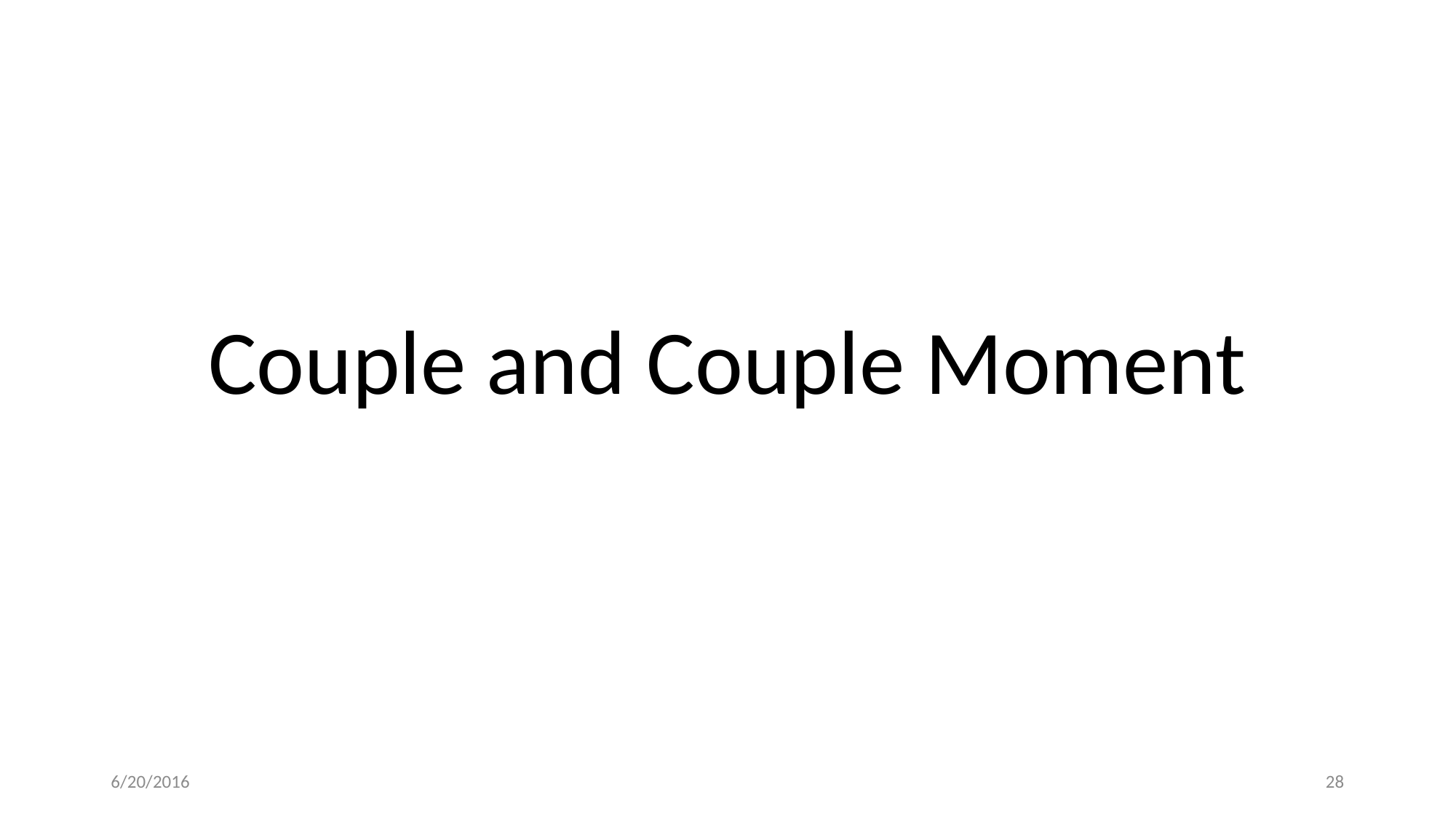

# Couple and Couple Moment

6/20/2016
28